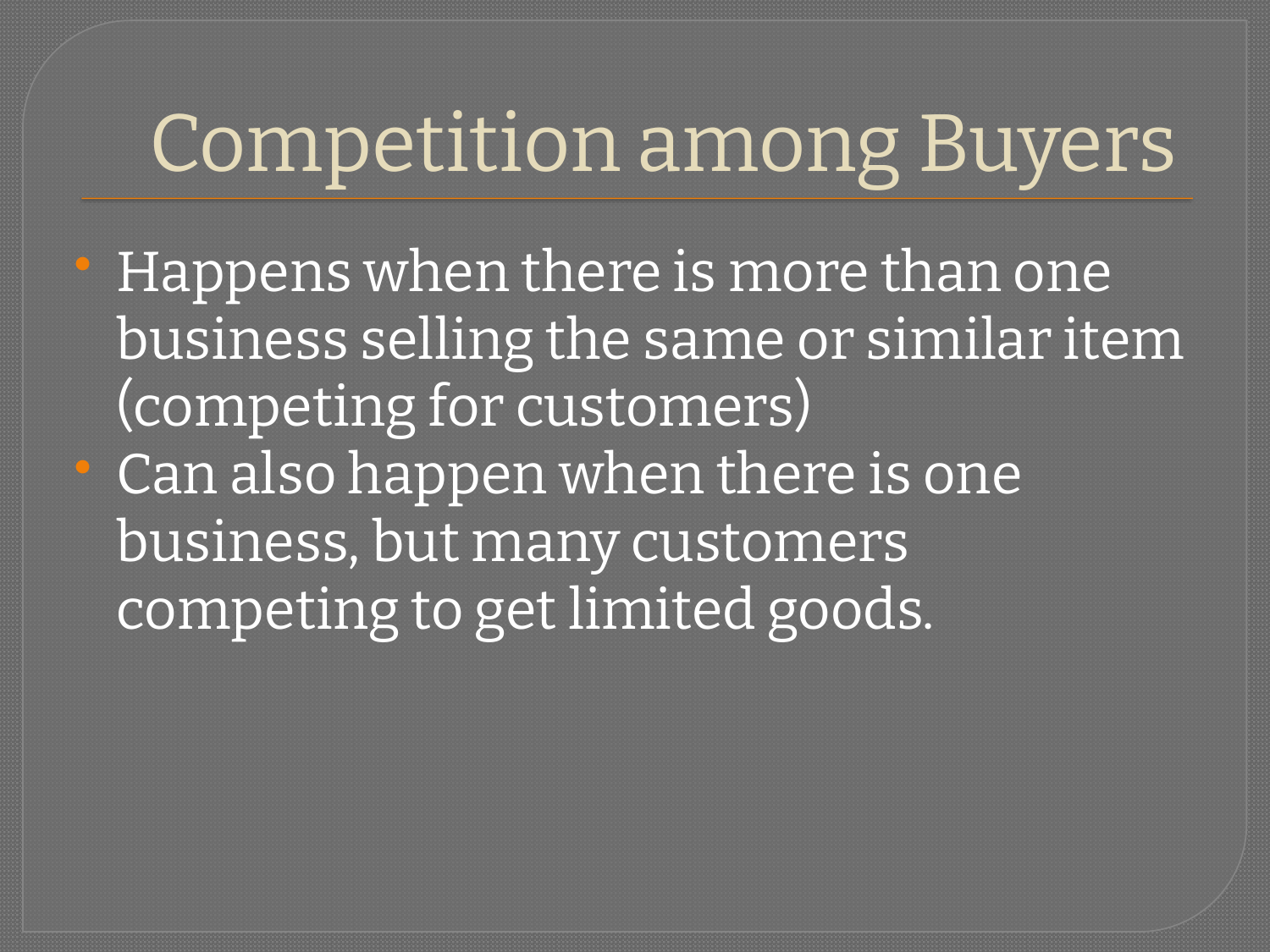

# Competition among Buyers
Happens when there is more than one business selling the same or similar item (competing for customers)
Can also happen when there is one business, but many customers competing to get limited goods.